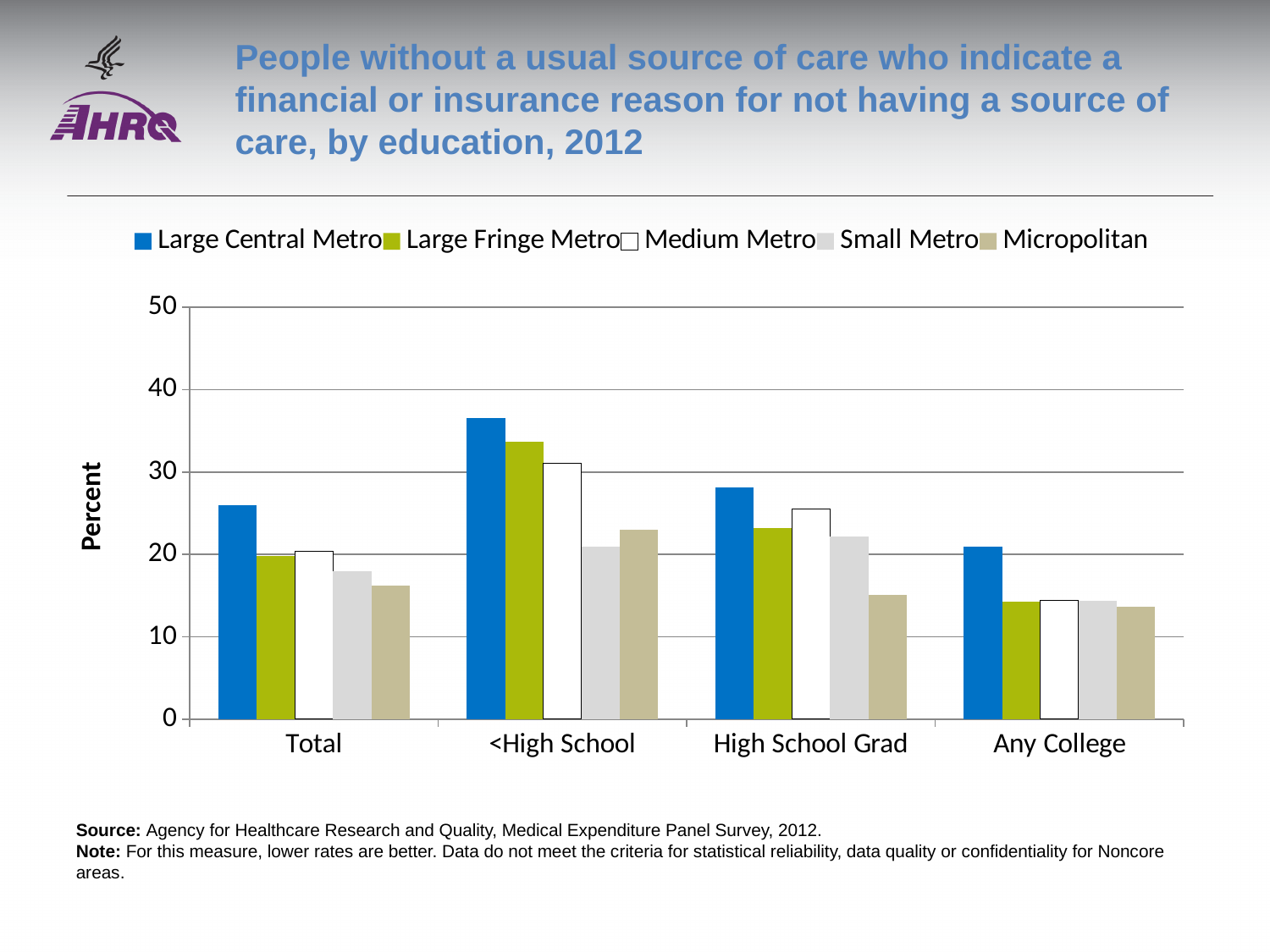

# People without a usual source of care who indicate a financial or insurance reason for not having a source of care, by education, 2012

### Chart

| Category | Large Central Metro | Large Fringe Metro | Medium Metro | Small Metro | Micropolitan |
|---|---|---|---|---|---|
| Total | 25.92599999999999 | 19.8294 | 20.41379999999999 | 17.97939999999999 | 16.2147 |
| <High School | 36.5877 | 33.66220000000001 | 31.0428 | 20.951499999999996 | 22.959299999999995 |
| High School Grad | 28.1428 | 23.217199999999995 | 25.555299999999995 | 22.2103 | 15.090200000000001 |
| Any College | 20.940399999999997 | 14.2094 | 14.4435 | 14.310700000000002 | 13.640500000000001 |
Source: Agency for Healthcare Research and Quality, Medical Expenditure Panel Survey, 2012.
Note: For this measure, lower rates are better. Data do not meet the criteria for statistical reliability, data quality or confidentiality for Noncore areas.